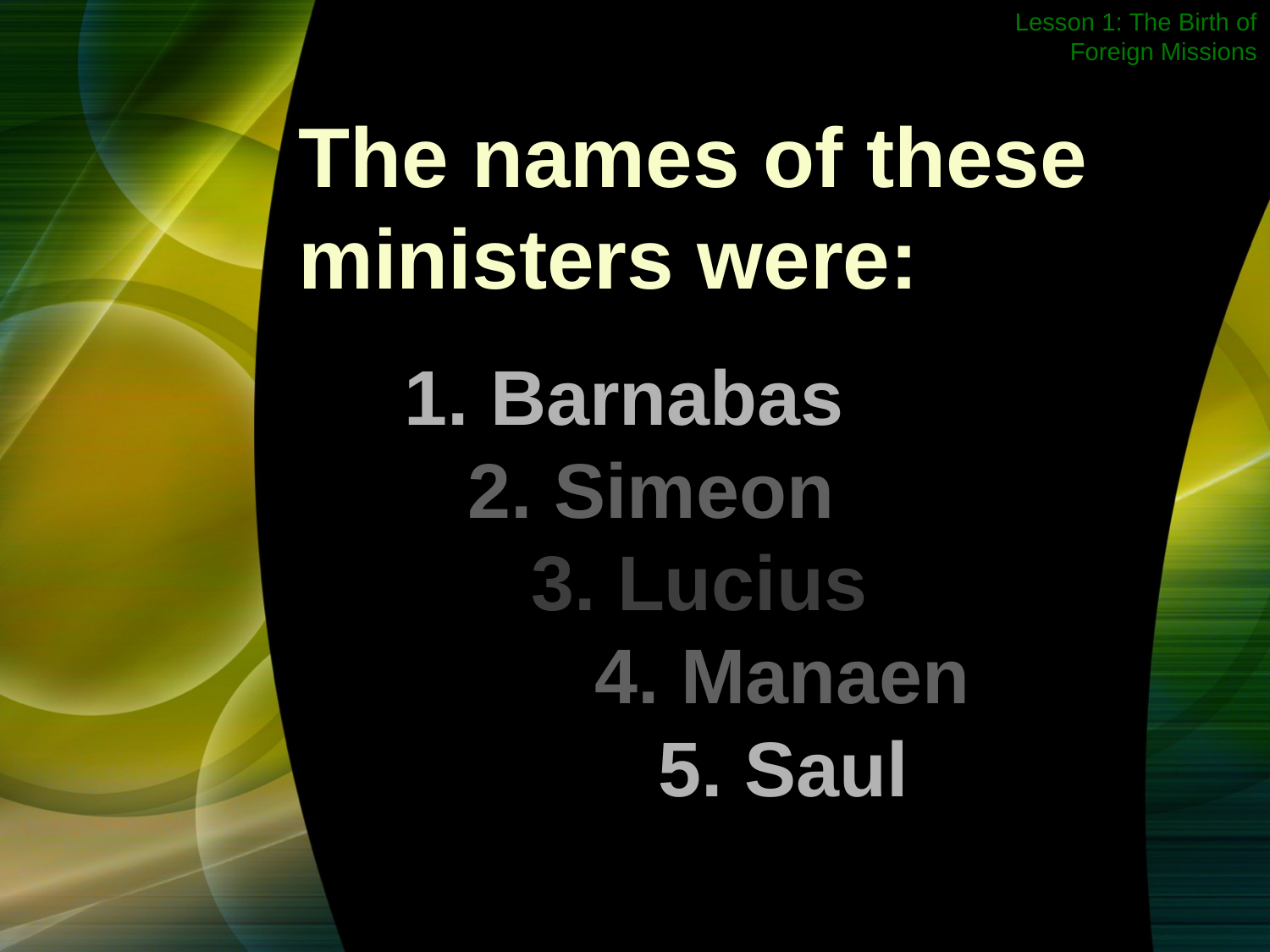

Lesson 1: The Birth of Foreign Missions
The names of these ministers were:
1. Barnabas
2. Simeon
3. Lucius
4. Manaen
5. Saul